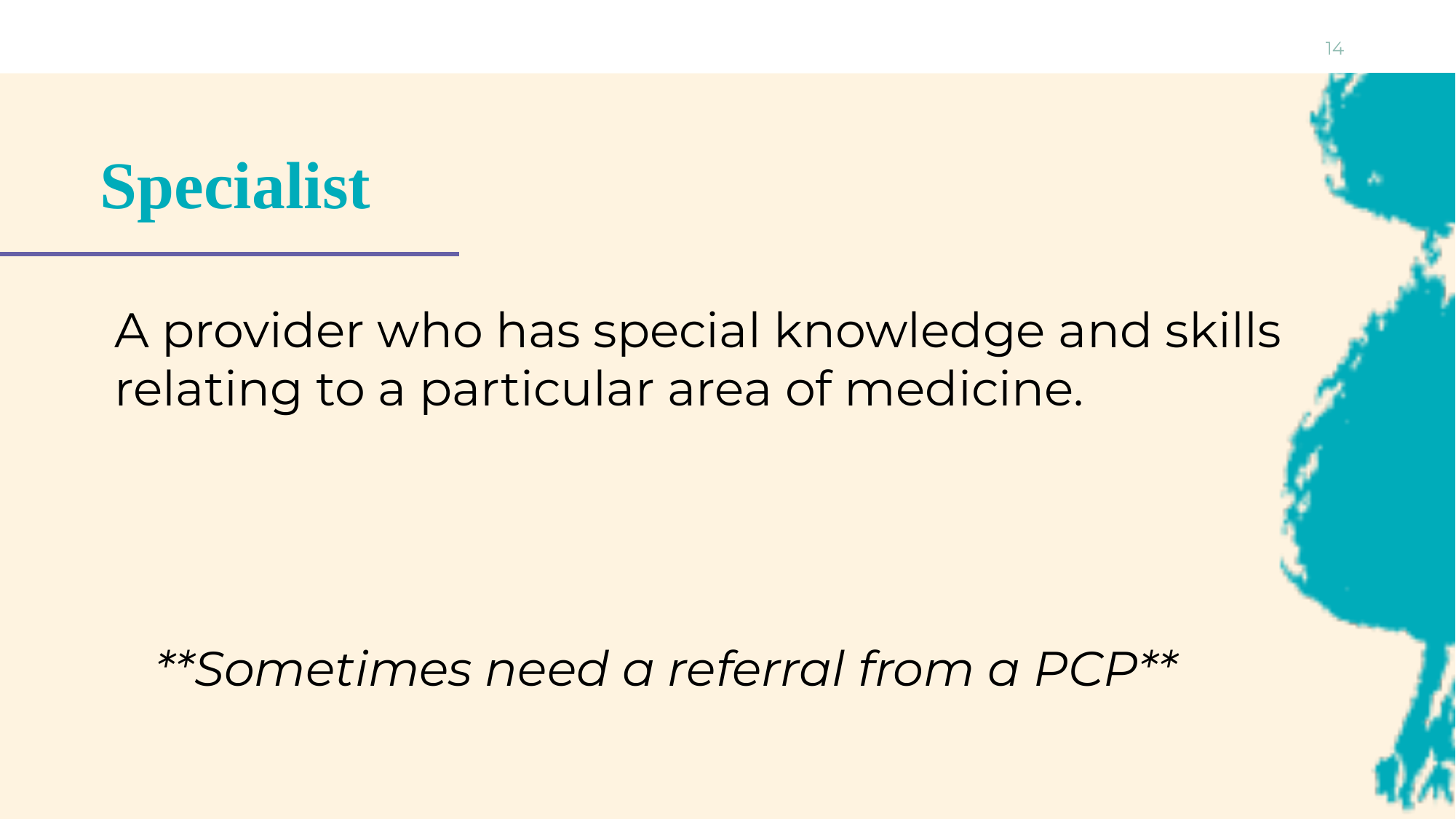

14
# Specialist
A provider who has special knowledge and skills relating to a particular area of medicine.
**Sometimes need a referral from a PCP**